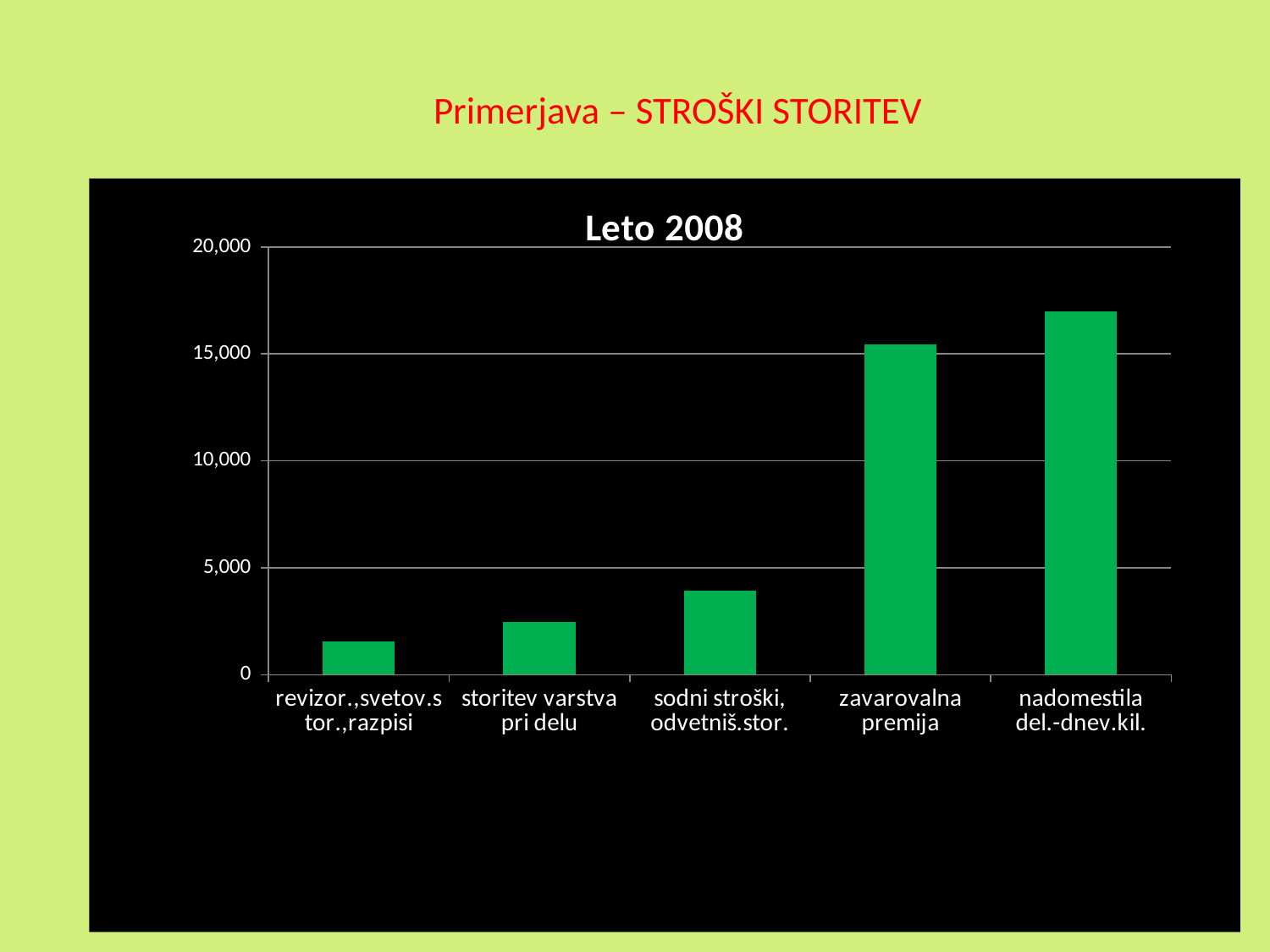

# Primerjava – STROŠKI STORITEV

### Chart:

| Category | Leto 2008 |
|---|---|
| revizor.,svetov.stor.,razpisi | 1557.5 |
| storitev varstva pri delu | 2472.9100000000003 |
| sodni stroški, odvetniš.stor. | 3953.18 |
| zavarovalna premija | 15425.58 |
| nadomestila del.-dnev.kil. | 16971.06 |